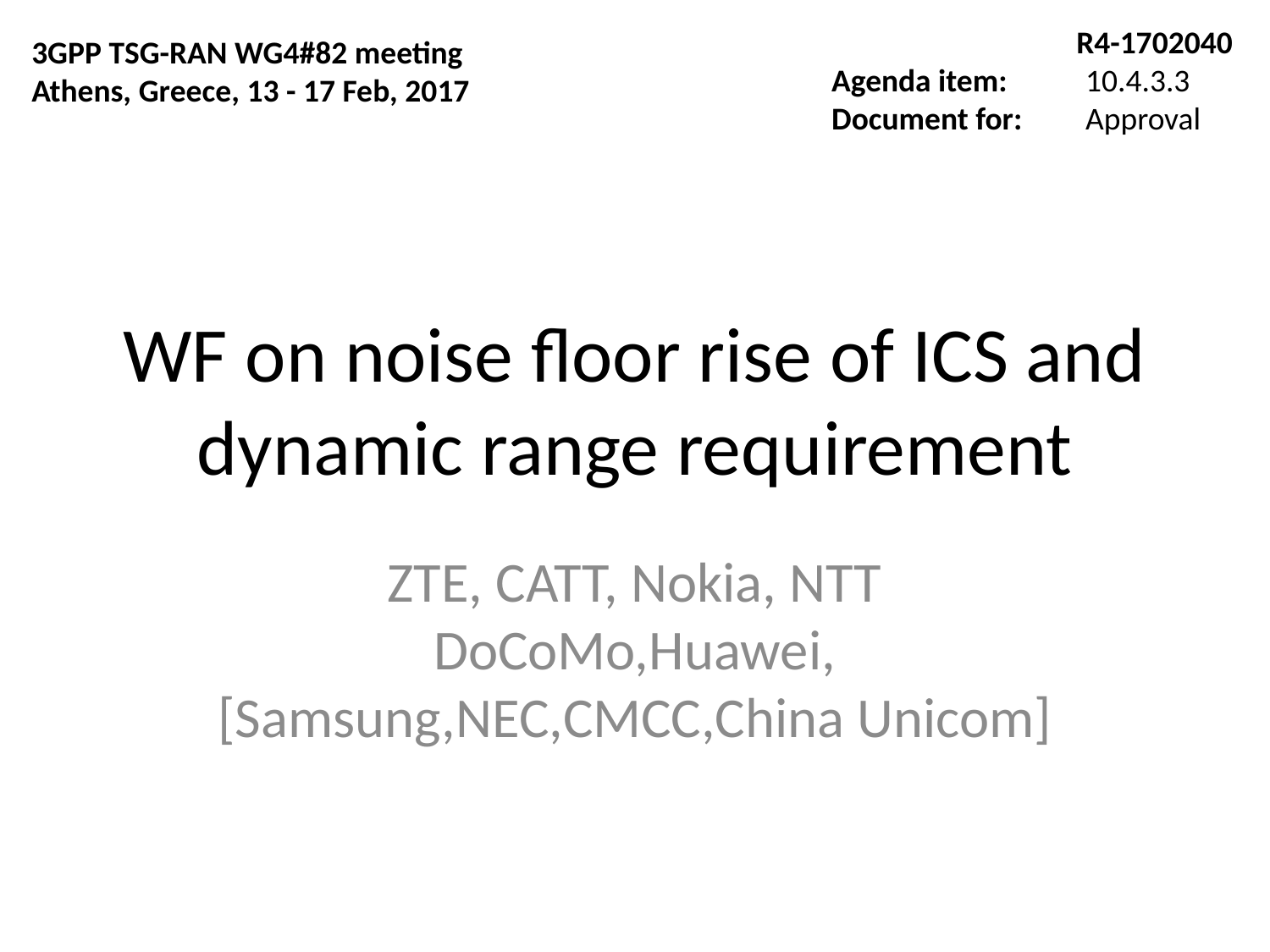

R4-1702040
Agenda item:	10.4.3.3
Document for:	Approval
3GPP TSG-RAN WG4#82 meeting
Athens, Greece, 13 - 17 Feb, 2017
# WF on noise floor rise of ICS and dynamic range requirement
ZTE, CATT, Nokia, NTT DoCoMo,Huawei,[Samsung,NEC,CMCC,China Unicom]